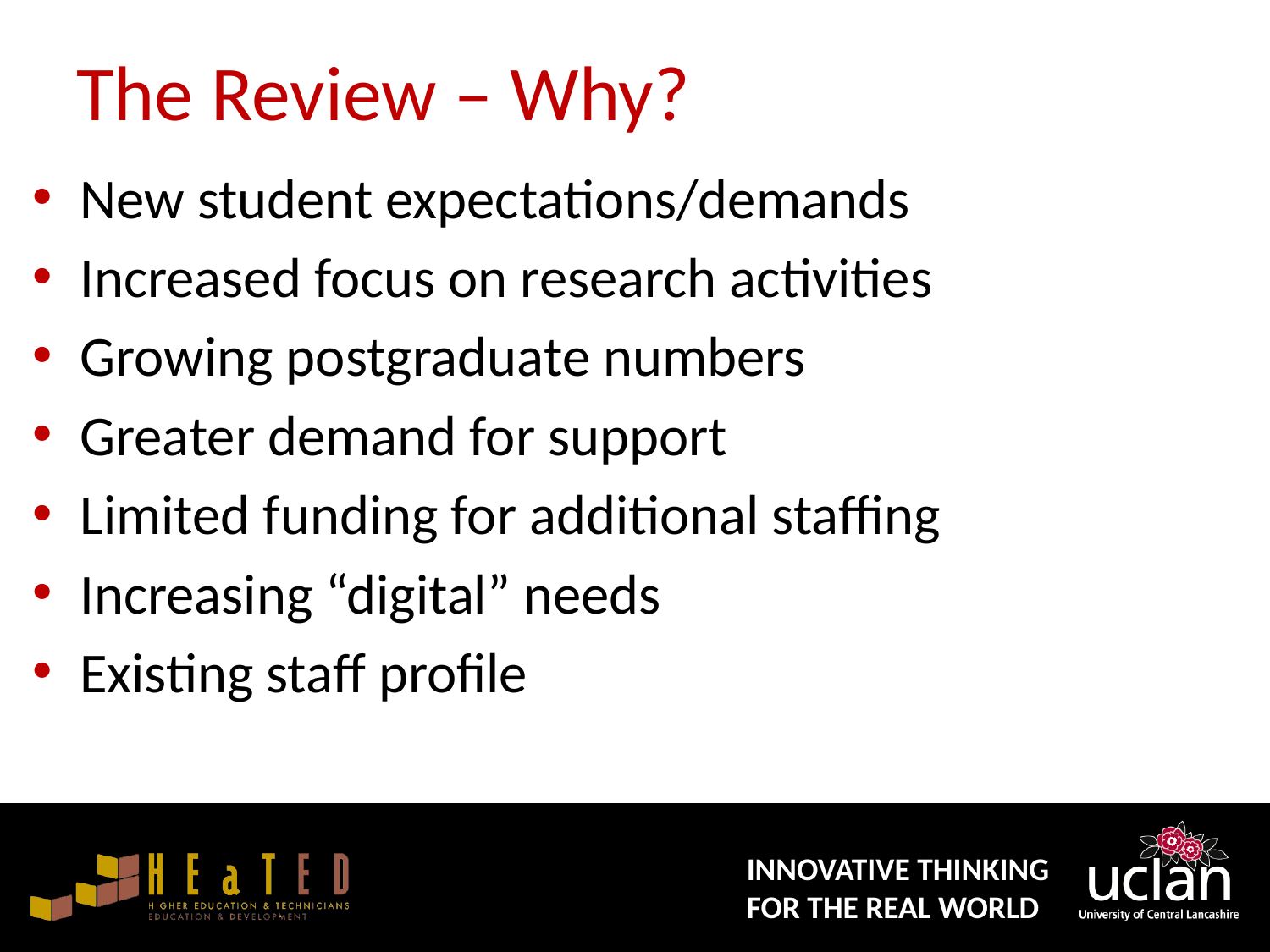

# The Review – Why?
New student expectations/demands
Increased focus on research activities
Growing postgraduate numbers
Greater demand for support
Limited funding for additional staffing
Increasing “digital” needs
Existing staff profile